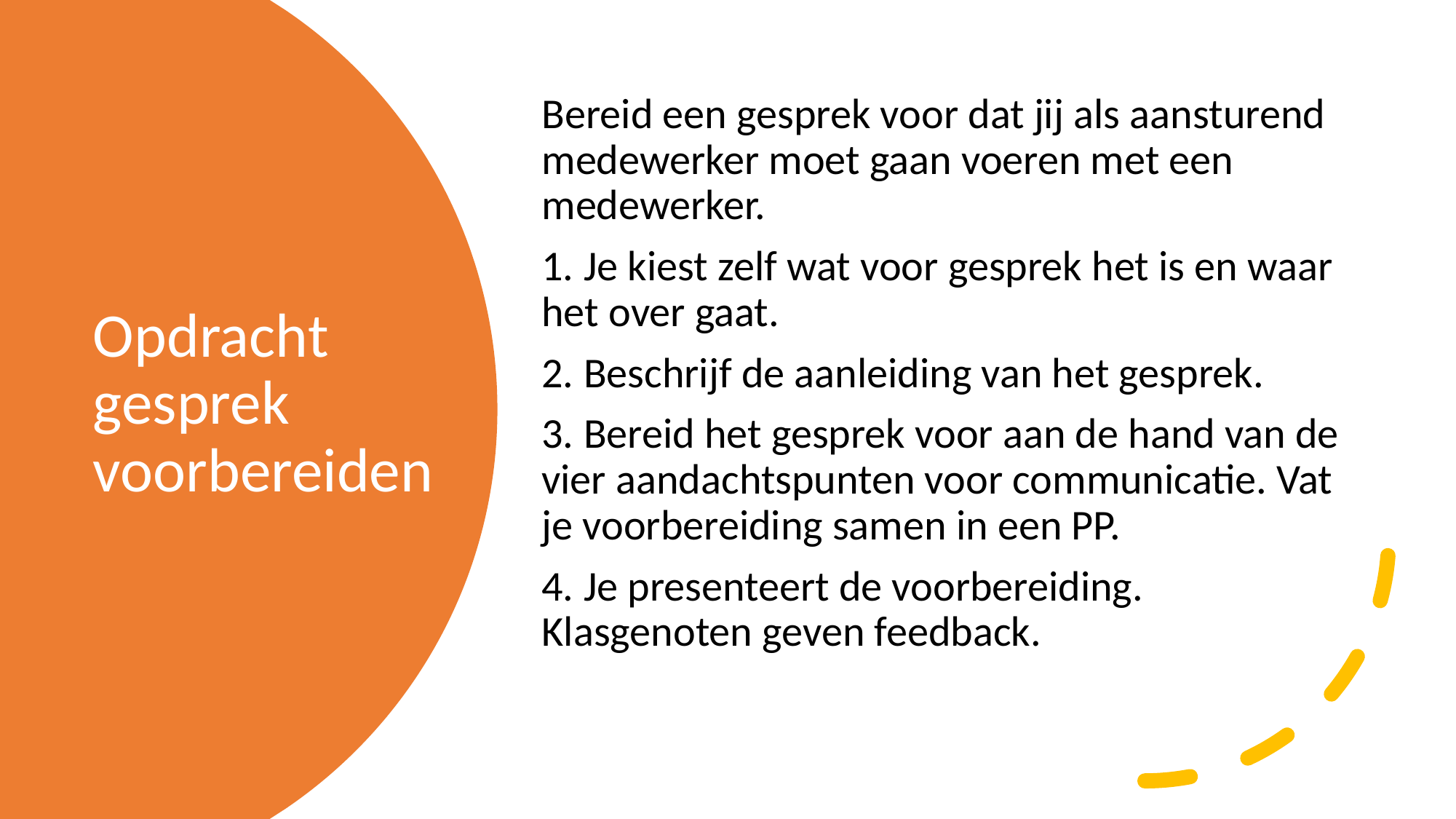

Bereid een gesprek voor dat jij als aansturend medewerker moet gaan voeren met een medewerker.
1. Je kiest zelf wat voor gesprek het is en waar het over gaat.
2. Beschrijf de aanleiding van het gesprek.
3. Bereid het gesprek voor aan de hand van de vier aandachtspunten voor communicatie. Vat je voorbereiding samen in een PP.
4. Je presenteert de voorbereiding. Klasgenoten geven feedback.

# Opdracht gesprek voorbereiden